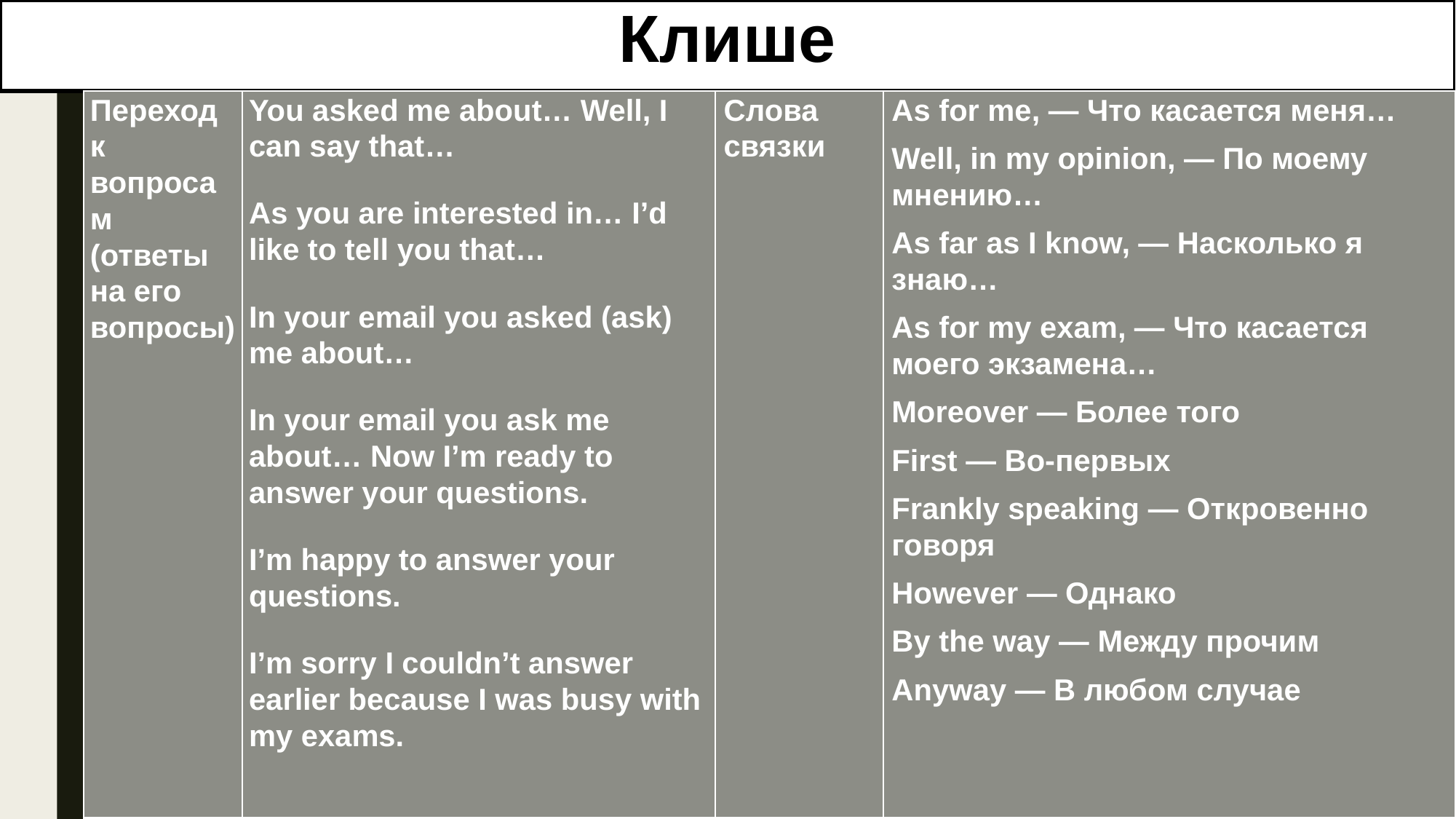

# Клише
| Переход к вопросам (ответы на его вопросы) | You asked me about… Well, I can say that… As you are interested in… I’d like to tell you that… In your email you asked (ask) me about… In your email you ask me about… Now I’m ready to answer your questions. I’m happy to answer your questions. I’m sorry I couldn’t answer earlier because I was busy with my exams. |
| --- | --- |
| Слова связки | As for me, — Что касается меня… Well, in my opinion, — По моему мнению… As far as I know, — Насколько я знаю… As for my exam, — Что касается моего экзамена… Moreover — Более того First — Во-первых Frankly speaking — Откровенно говоря However — Однако By the way — Между прочим Anyway — В любом случае |
| --- | --- |